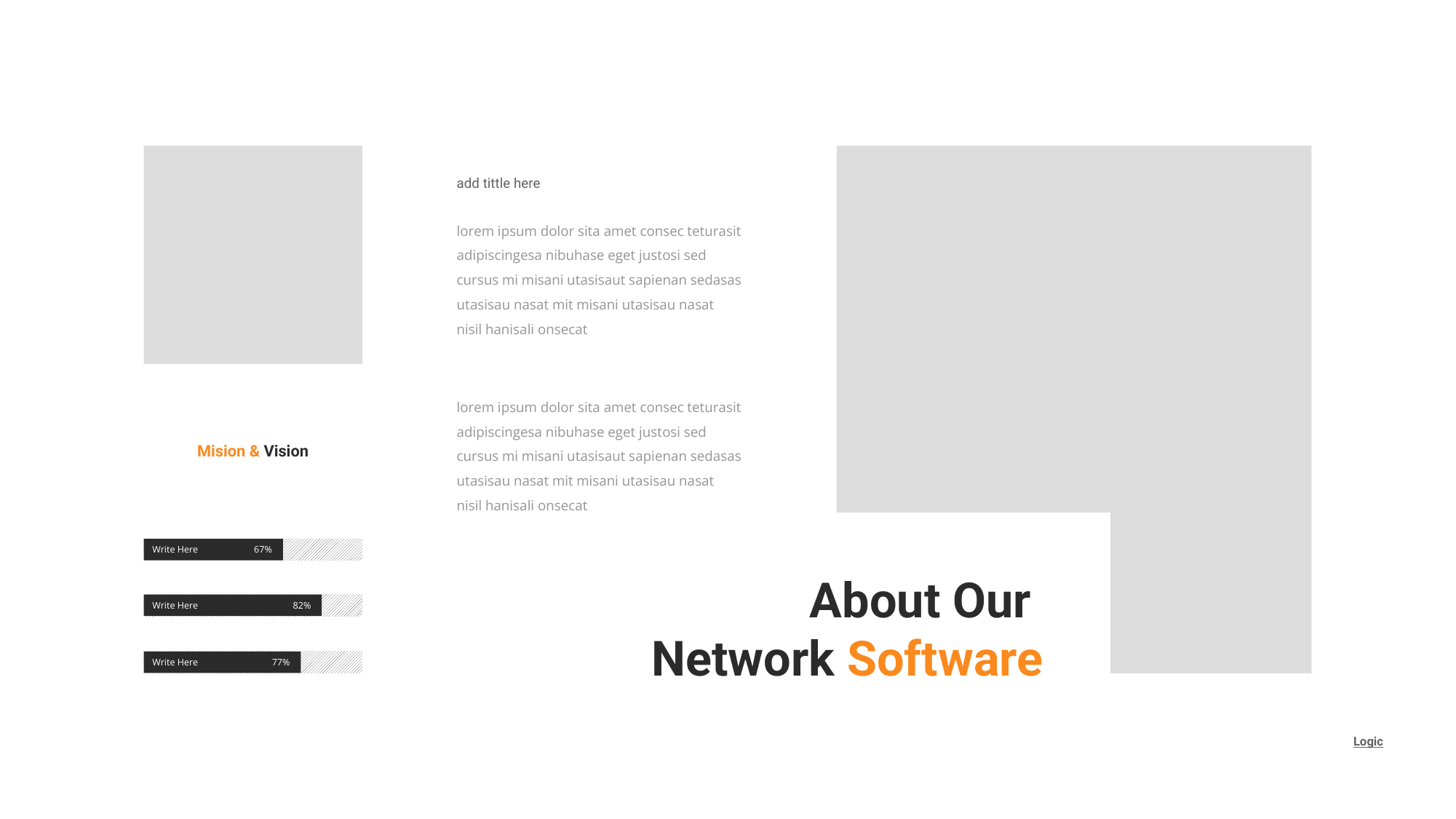

add tittle here
lorem ipsum dolor sita amet consec teturasit adipiscingesa nibuhase eget justosi sed cursus mi misani utasisaut sapienan sedasas utasisau nasat mit misani utasisau nasat nisil hanisali onsecat
lorem ipsum dolor sita amet consec teturasit adipiscingesa nibuhase eget justosi sed cursus mi misani utasisaut sapienan sedasas utasisau nasat mit misani utasisau nasat nisil hanisali onsecat
Mision & Vision

About Our
Network Software
67%

Write Here

82%
Write Here

77%
Write Here
Logic